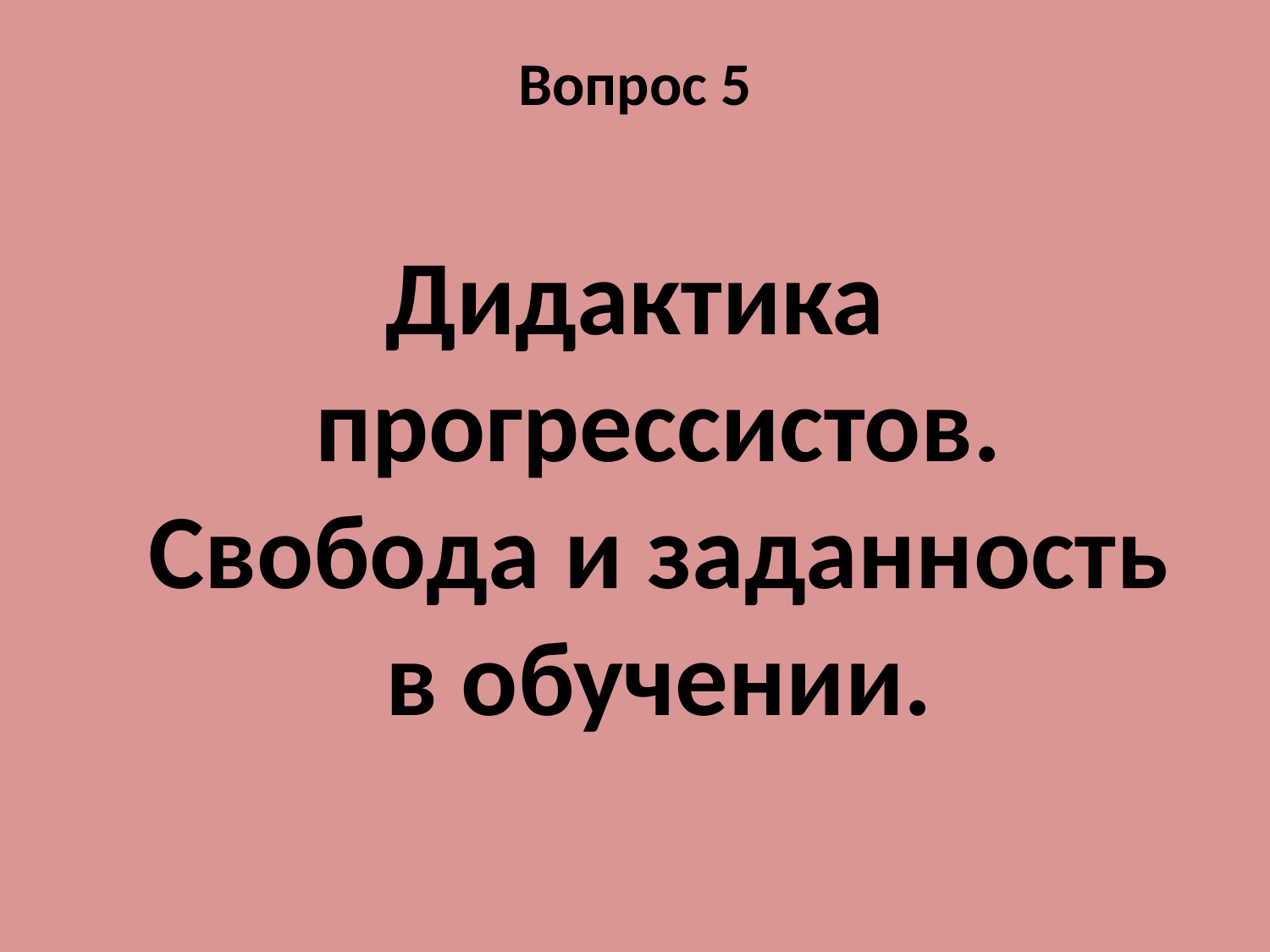

# Вопрос 5
Дидактика прогрессистов. Свобода и заданность в обучении.